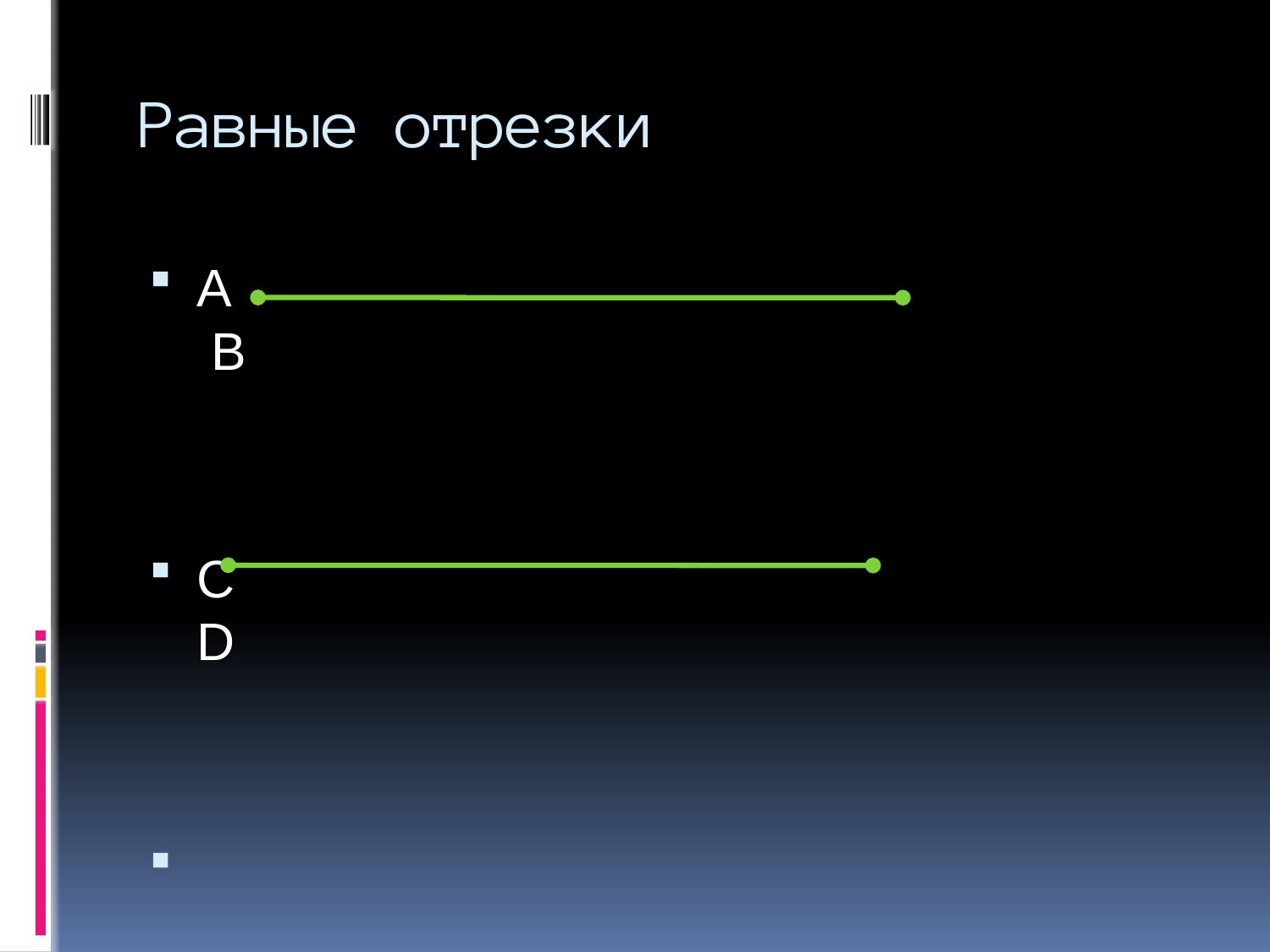

# Равные отрезки
А                                                                   В

С                                                                D